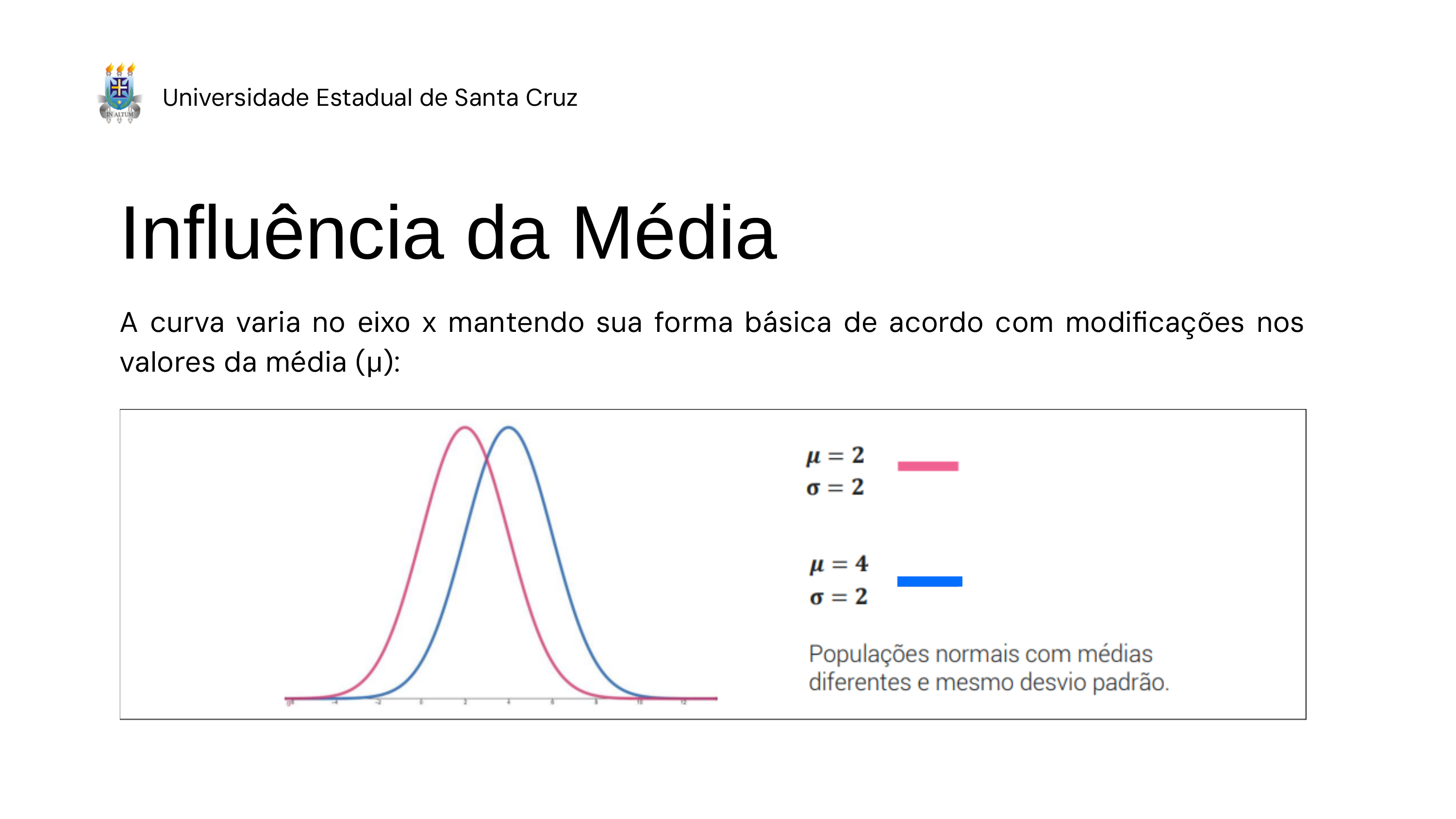

Universidade Estadual de Santa Cruz
Influência da Média
A curva varia no eixo x mantendo sua forma básica de acordo com modificações nos valores da média (μ):